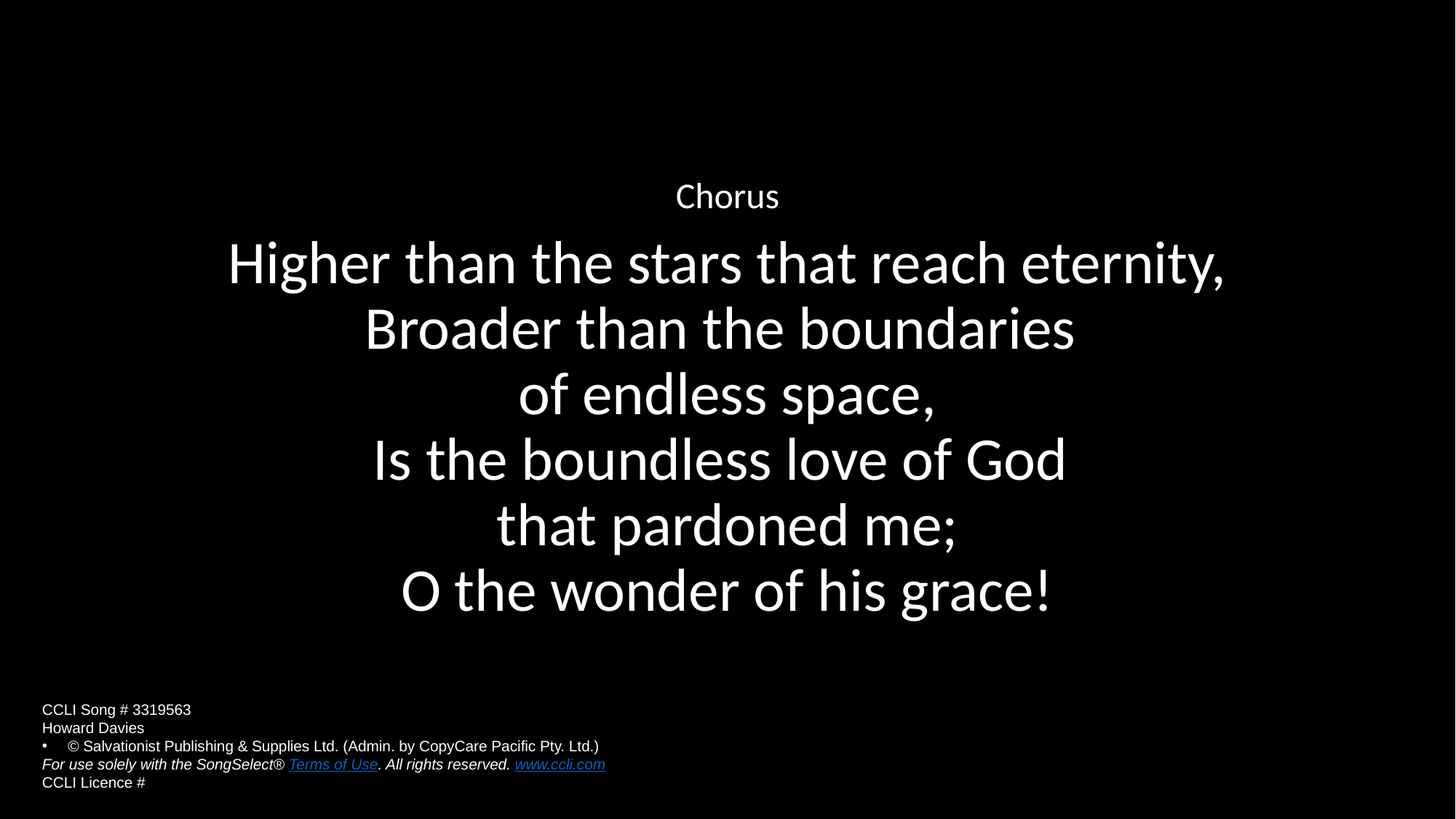

Chorus
Higher than the stars that reach eternity,
Broader than the boundaries
of endless space,
Is the boundless love of God
that pardoned me;
O the wonder of his grace!
CCLI Song # 3319563
Howard Davies
© Salvationist Publishing & Supplies Ltd. (Admin. by CopyCare Pacific Pty. Ltd.)
For use solely with the SongSelect® Terms of Use. All rights reserved. www.ccli.com
CCLI Licence #